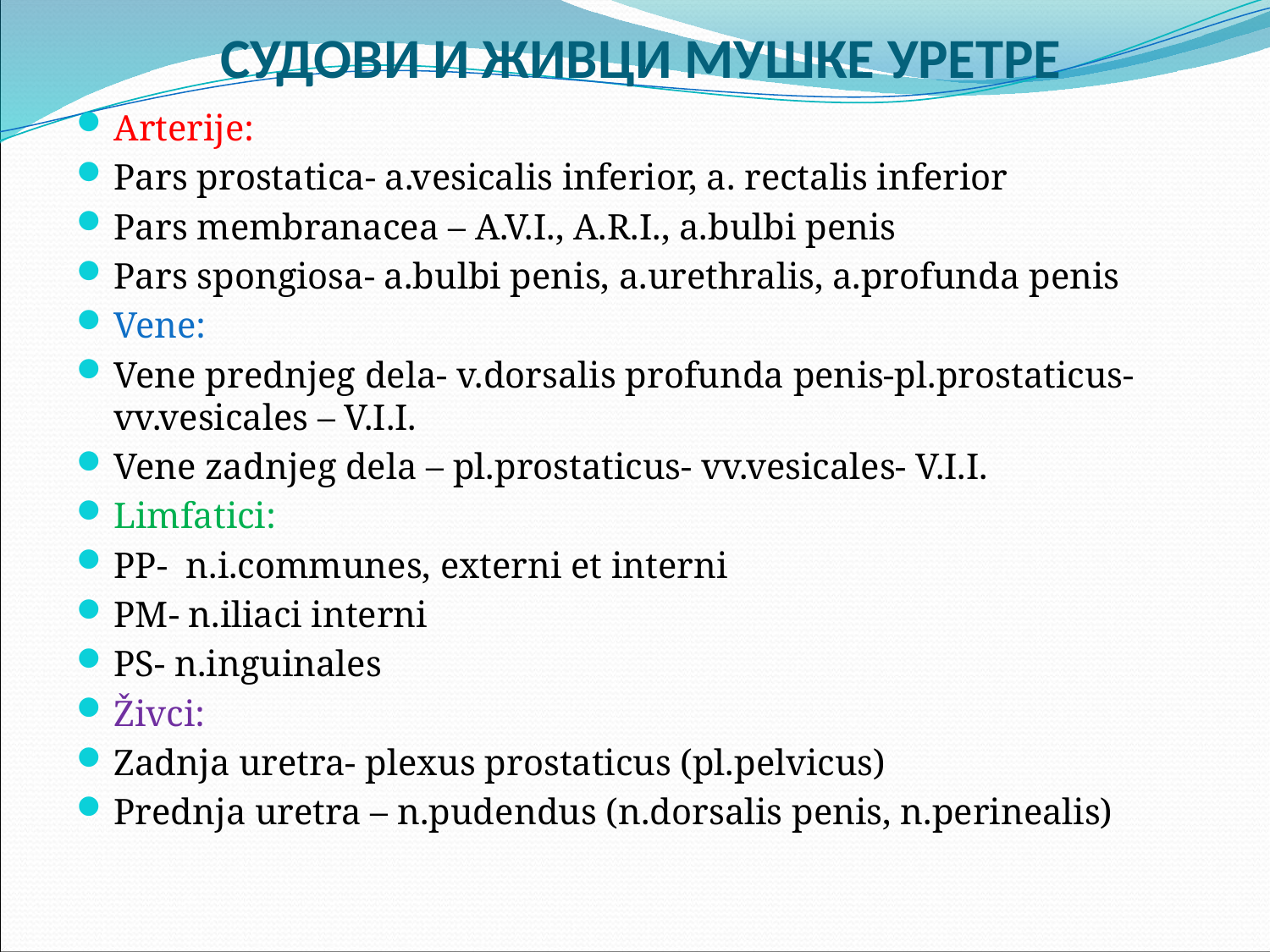

# СУДОВИ И ЖИВЦИ МУШКЕ УРЕТРЕ
Arterije:
Pars prostatica- a.vesicalis inferior, a. rectalis inferior
Pars membranacea – A.V.I., A.R.I., a.bulbi penis
Pars spongiosa- a.bulbi penis, a.urethralis, a.profunda penis
Vene:
Vene prednjeg dela- v.dorsalis profunda penis-pl.prostaticus- vv.vesicales – V.I.I.
Vene zadnjeg dela – pl.prostaticus- vv.vesicales- V.I.I.
Limfatici:
PP-  n.i.communes, externi et interni
PM- n.iliaci interni
PS- n.inguinales
Živci:
Zadnja uretra- plexus prostaticus (pl.pelvicus)
Prednja uretra – n.pudendus (n.dorsalis penis, n.perinealis)